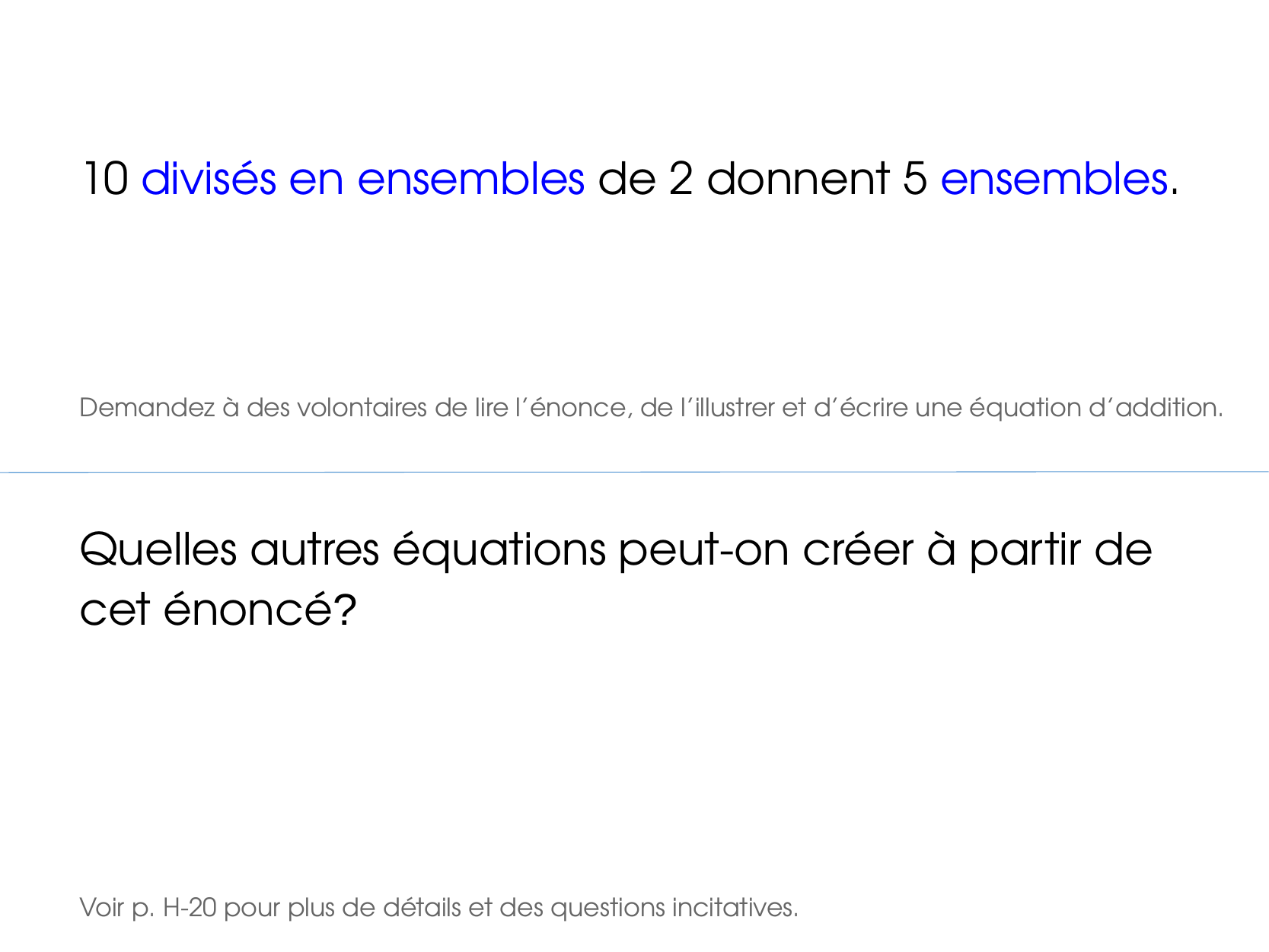

10 divisés en ensembles de 2 donnent 5 ensembles.
Demandez à des volontaires de lire l’énonce, de l’illustrer et d’écrire une équation d’addition.
Quelles autres équations peut-on créer à partir de cet énoncé?
Voir p. H-20 pour plus de détails et des questions incitatives.